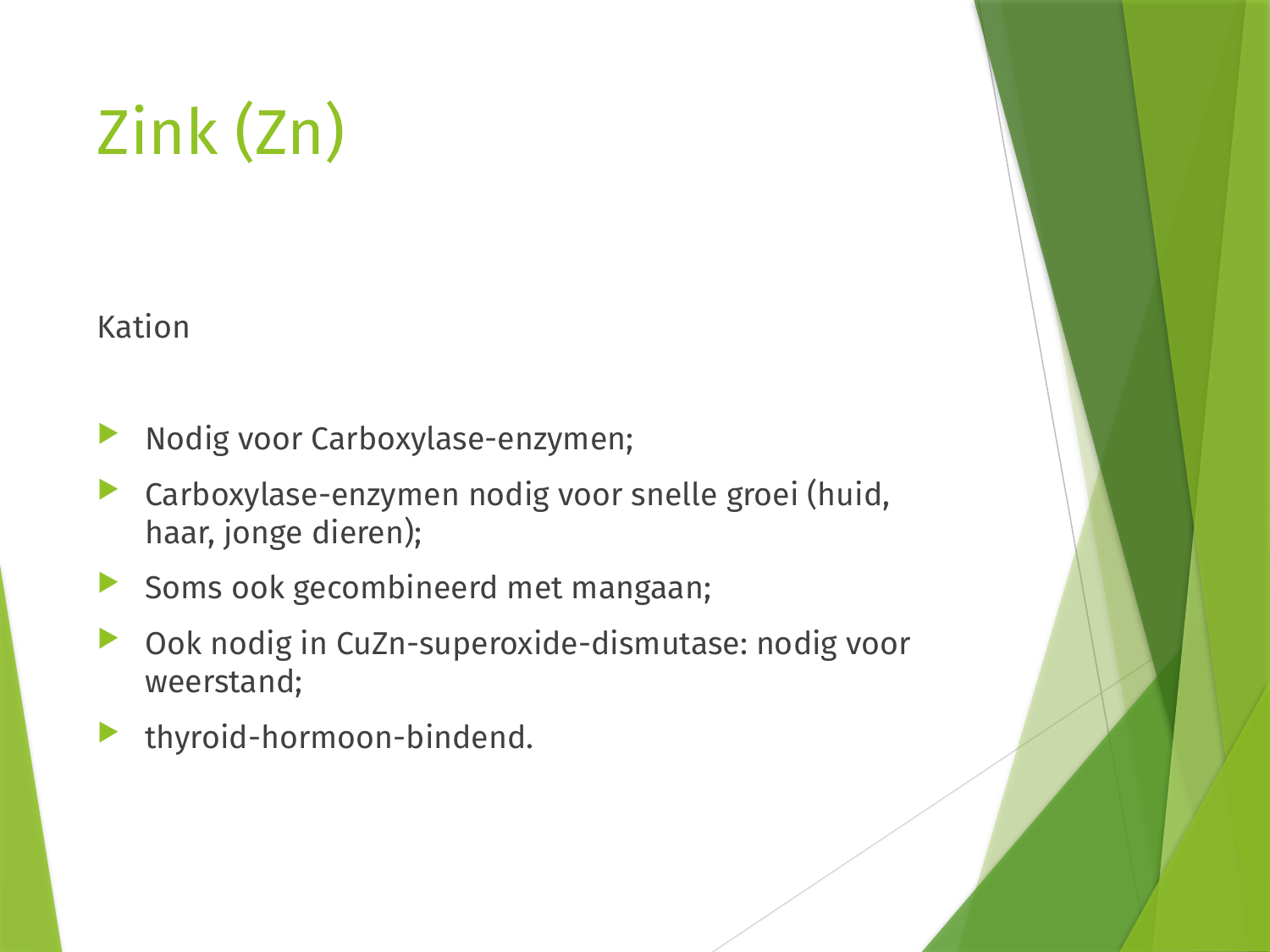

# Zink (Zn)
Kation

Nodig voor Carboxylase-enzymen;
Carboxylase-enzymen nodig voor snelle groei (huid, haar, jonge dieren);
Soms ook gecombineerd met mangaan;
Ook nodig in CuZn-superoxide-dismutase: nodig voor weerstand;
thyroid-hormoon-bindend.